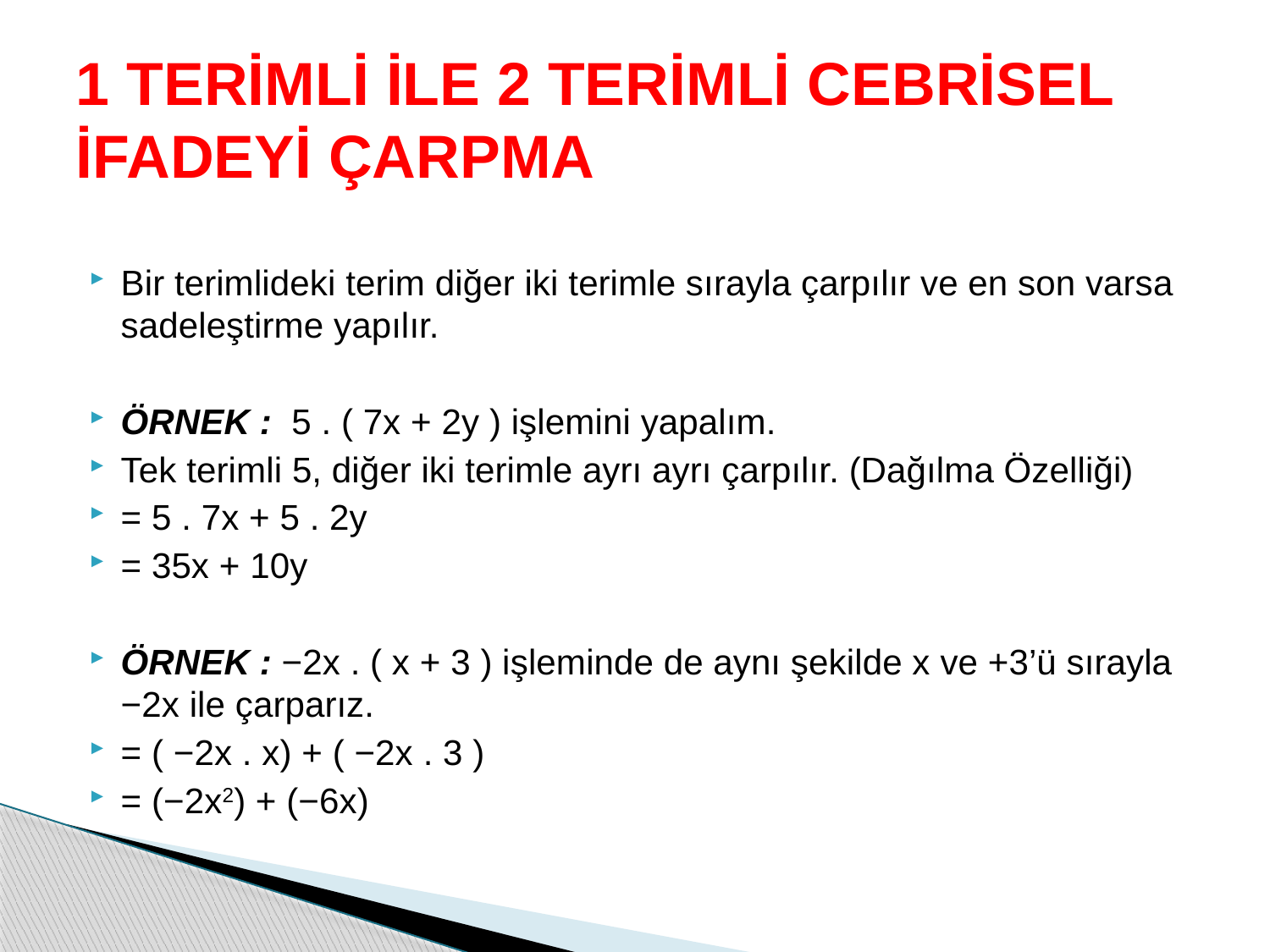

# 1 TERİMLİ İLE 2 TERİMLİ CEBRİSEL İFADEYİ ÇARPMA

Bir terimlideki terim diğer iki terimle sırayla çarpılır ve en son varsa sadeleştirme yapılır.

ÖRNEK :  5 . ( 7x + 2y ) işlemini yapalım.
Tek terimli 5, diğer iki terimle ayrı ayrı çarpılır. (Dağılma Özelliği)
= 5 . 7x + 5 . 2y
= 35x + 10y

ÖRNEK : −2x . ( x + 3 ) işleminde de aynı şekilde x ve +3’ü sırayla −2x ile çarparız.
= ( −2x . x) + ( −2x . 3 )
= (−2x2) + (−6x)